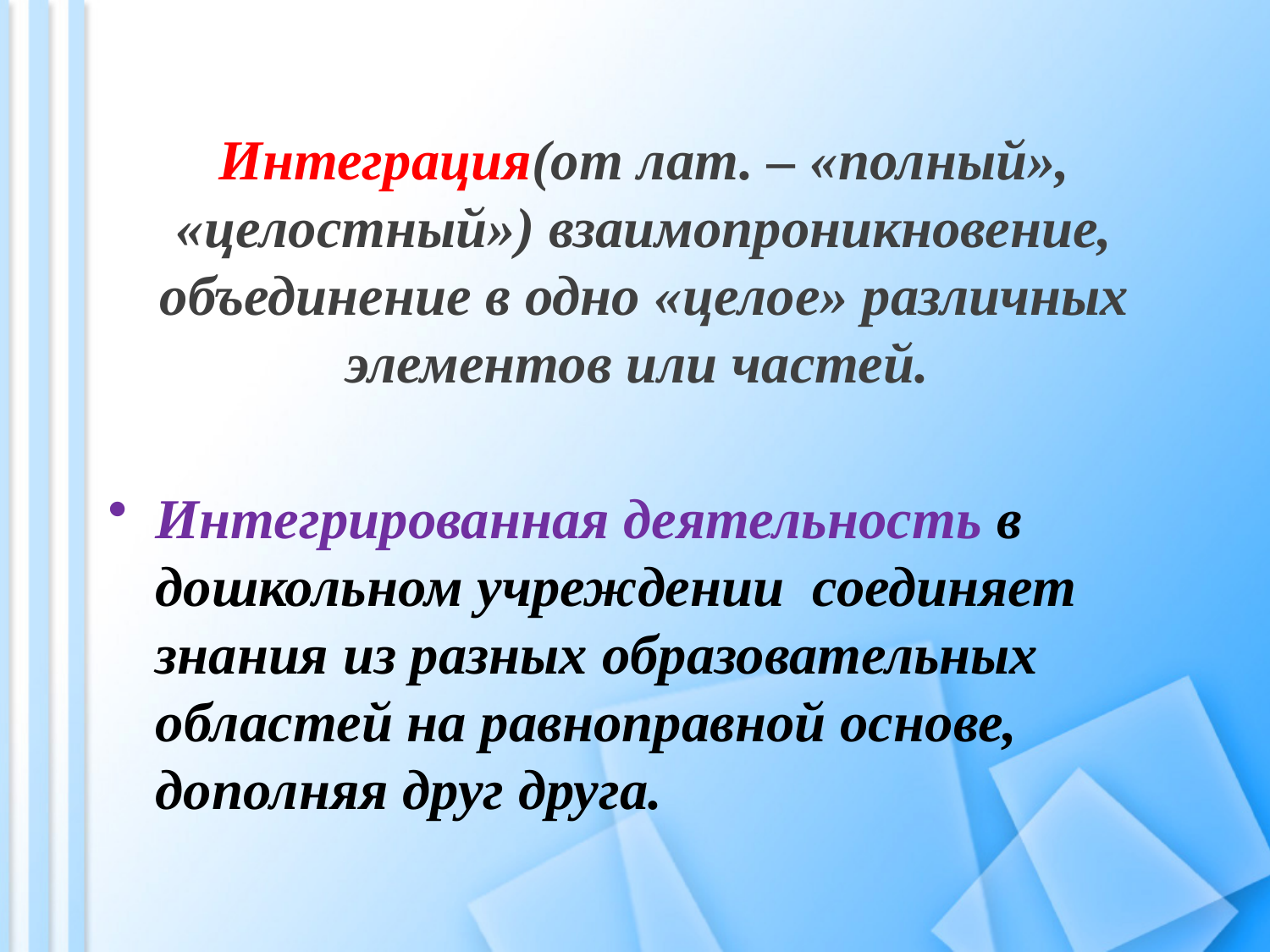

# Интеграция(от лат. – «полный», «целостный») взаимопроникновение, объединение в одно «целое» различных элементов или частей.
Интегрированная деятельность в дошкольном учреждении  соединяет знания из разных образовательных областей на равноправной основе, дополняя друг друга.